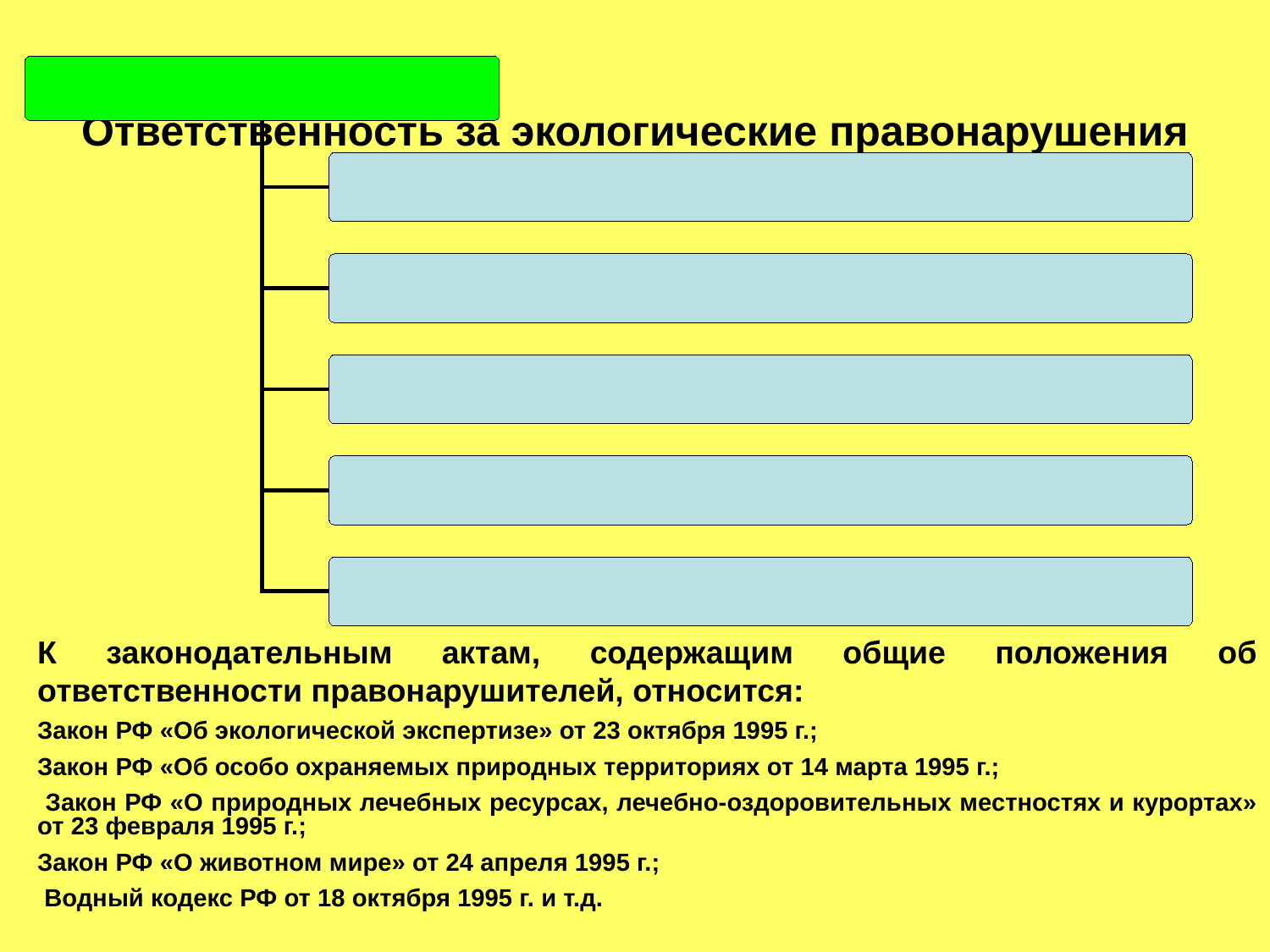

# Ответственность за экологические правонарушения
К законодательным актам, содержащим общие положения об ответственности правонарушителей, относится:
Закон РФ «Об экологической экспертизе» от 23 октября 1995 г.;
Закон РФ «Об особо охраняемых природных территориях от 14 марта 1995 г.;
 Закон РФ «О природных лечебных ресурсах, лечебно-оздоровительных местностях и курортах» от 23 февраля 1995 г.;
Закон РФ «О животном мире» от 24 апреля 1995 г.;
 Водный кодекс РФ от 18 октября 1995 г. и т.д.